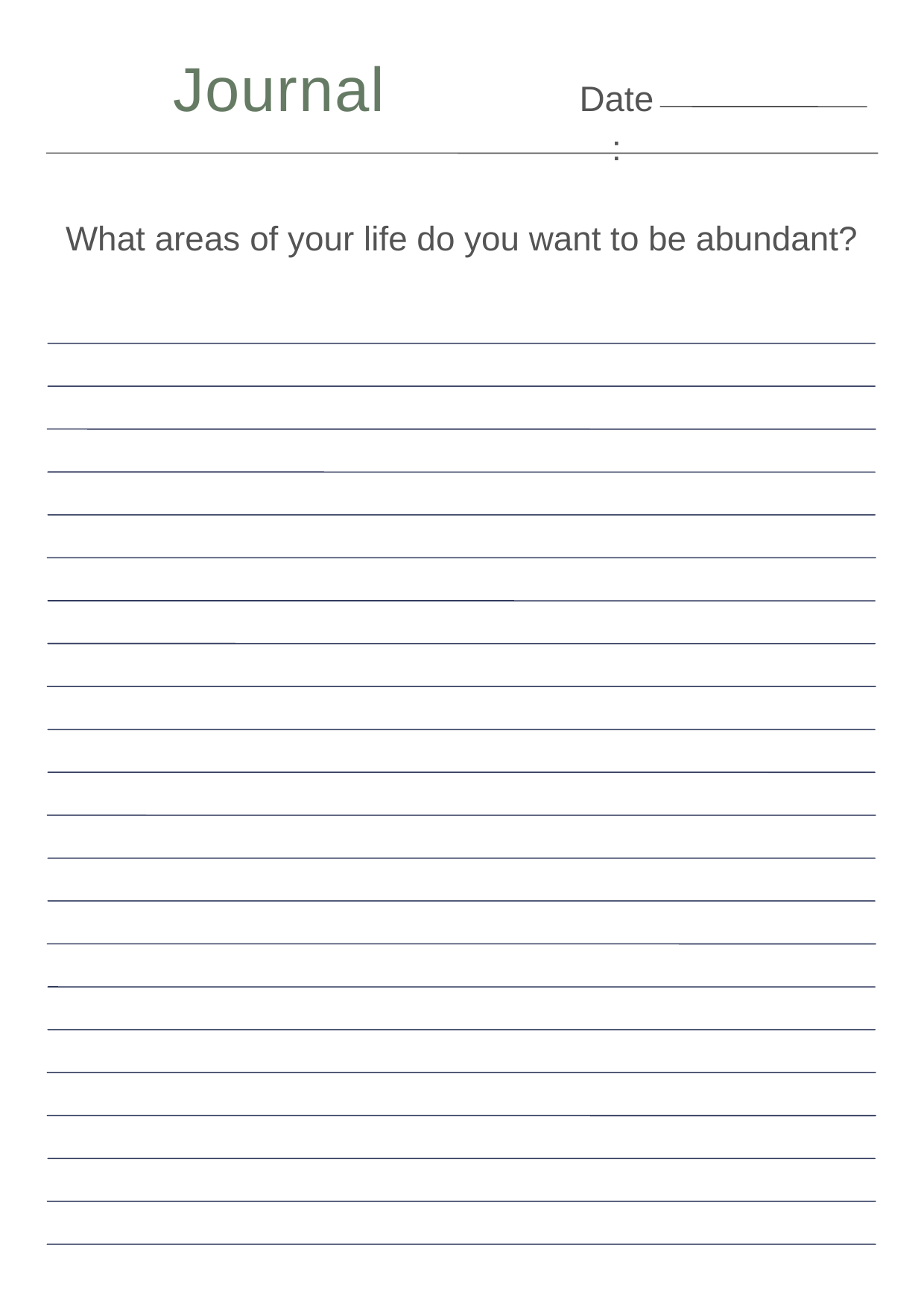

Journal
Date:

What areas of your life do you want to be abundant?